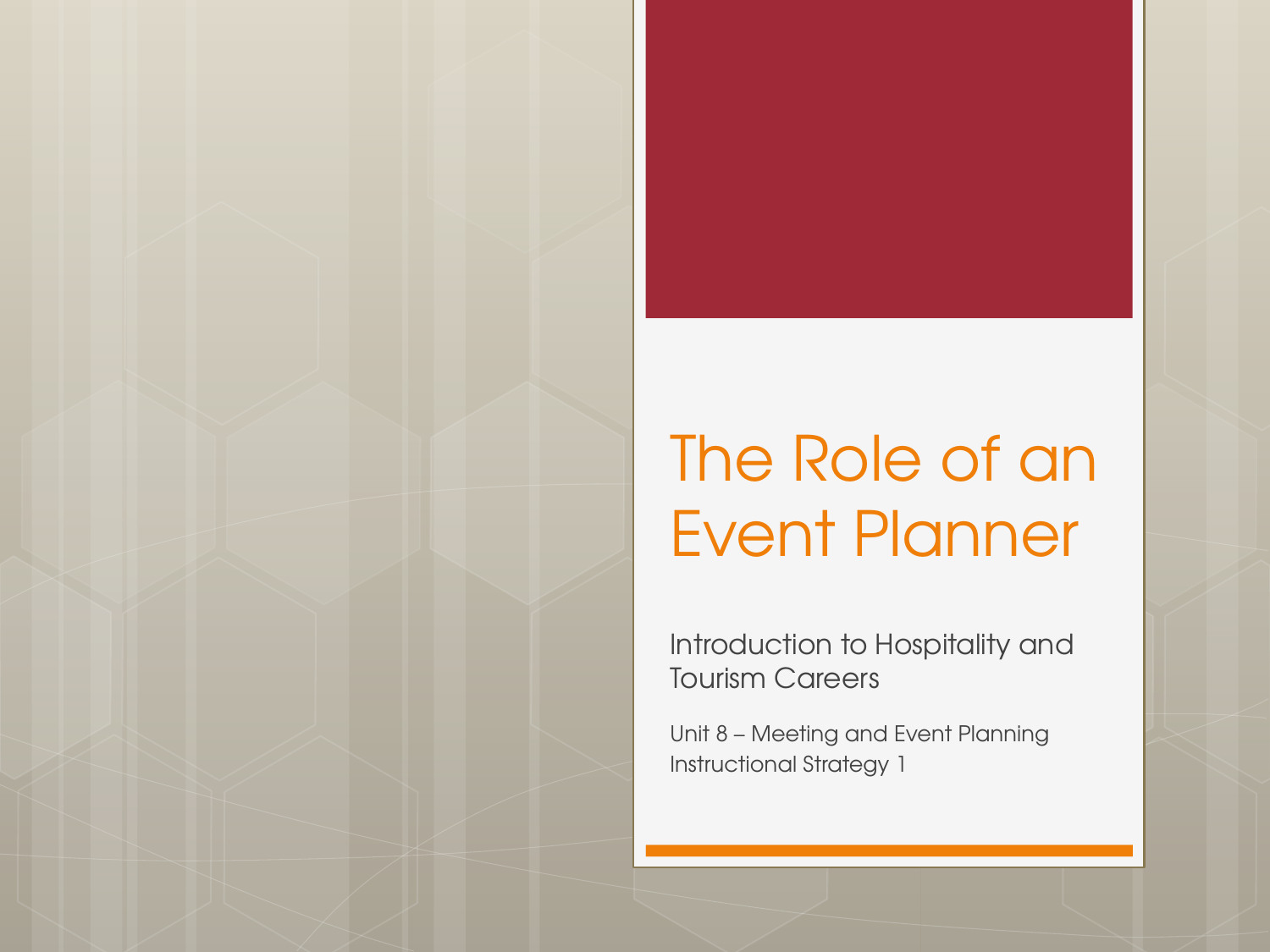

# The Role of an Event Planner

Introduction to Hospitality and Tourism Careers

Unit 8 – Meeting and Event Planning
Instructional Strategy 1